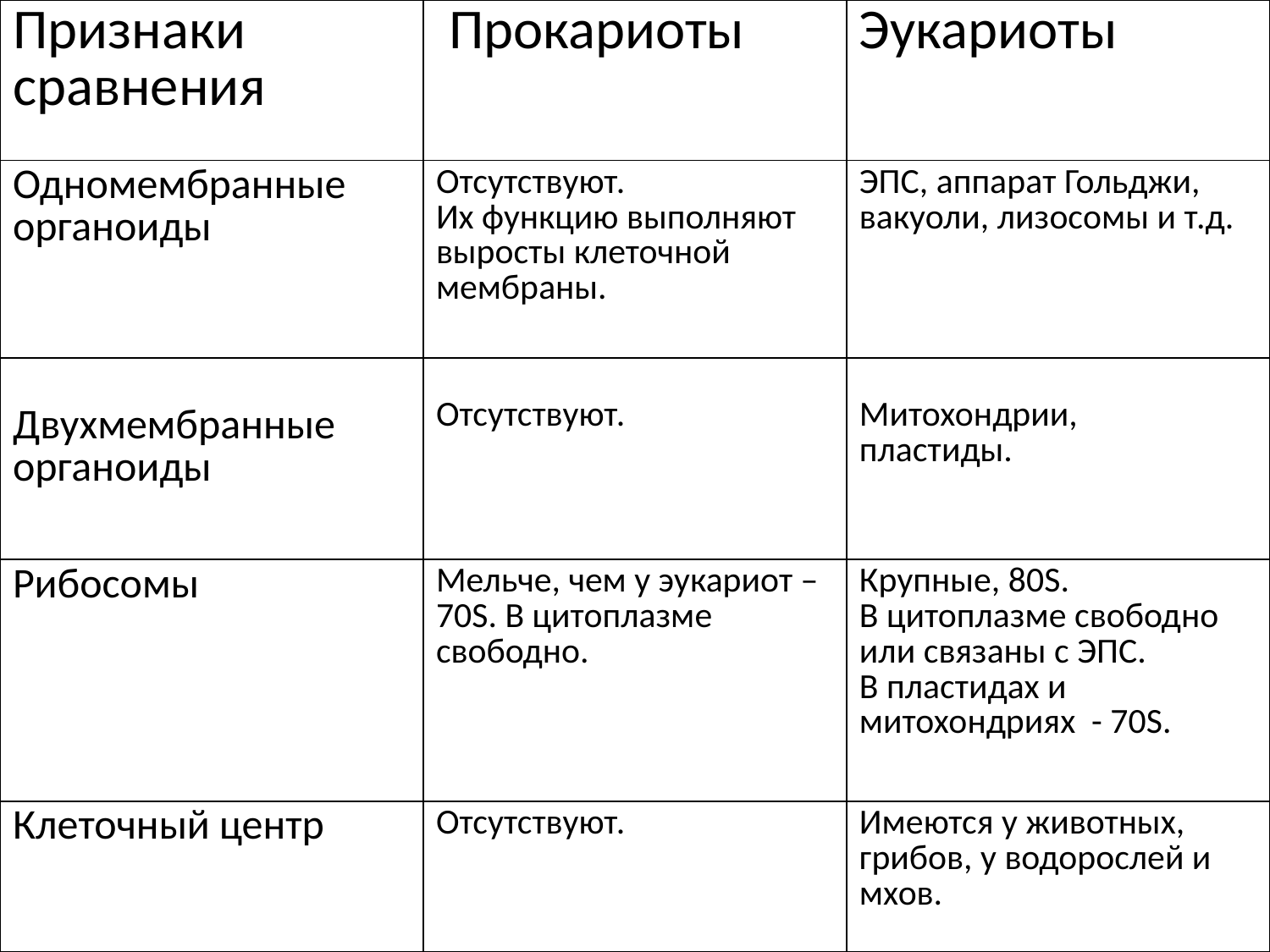

| Признаки сравнения | Прокариоты | Эукариоты |
| --- | --- | --- |
| Одномембранные органоиды | Отсутствуют. Их функцию выполняют выросты клеточной мембраны. | ЭПС, аппарат Гольджи, вакуоли, лизосомы и т.д. |
| Двухмембранные органоиды | Отсутствуют. | Митохондрии, пластиды. |
| Рибосомы | Мельче, чем у эукариот – 70S. В цитоплазме свободно. | Крупные, 80S. В цитоплазме свободно или связаны с ЭПС. В пластидах и митохондриях - 70S. |
| Клеточный центр | Отсутствуют. | Имеются у животных, грибов, у водорослей и мхов. |